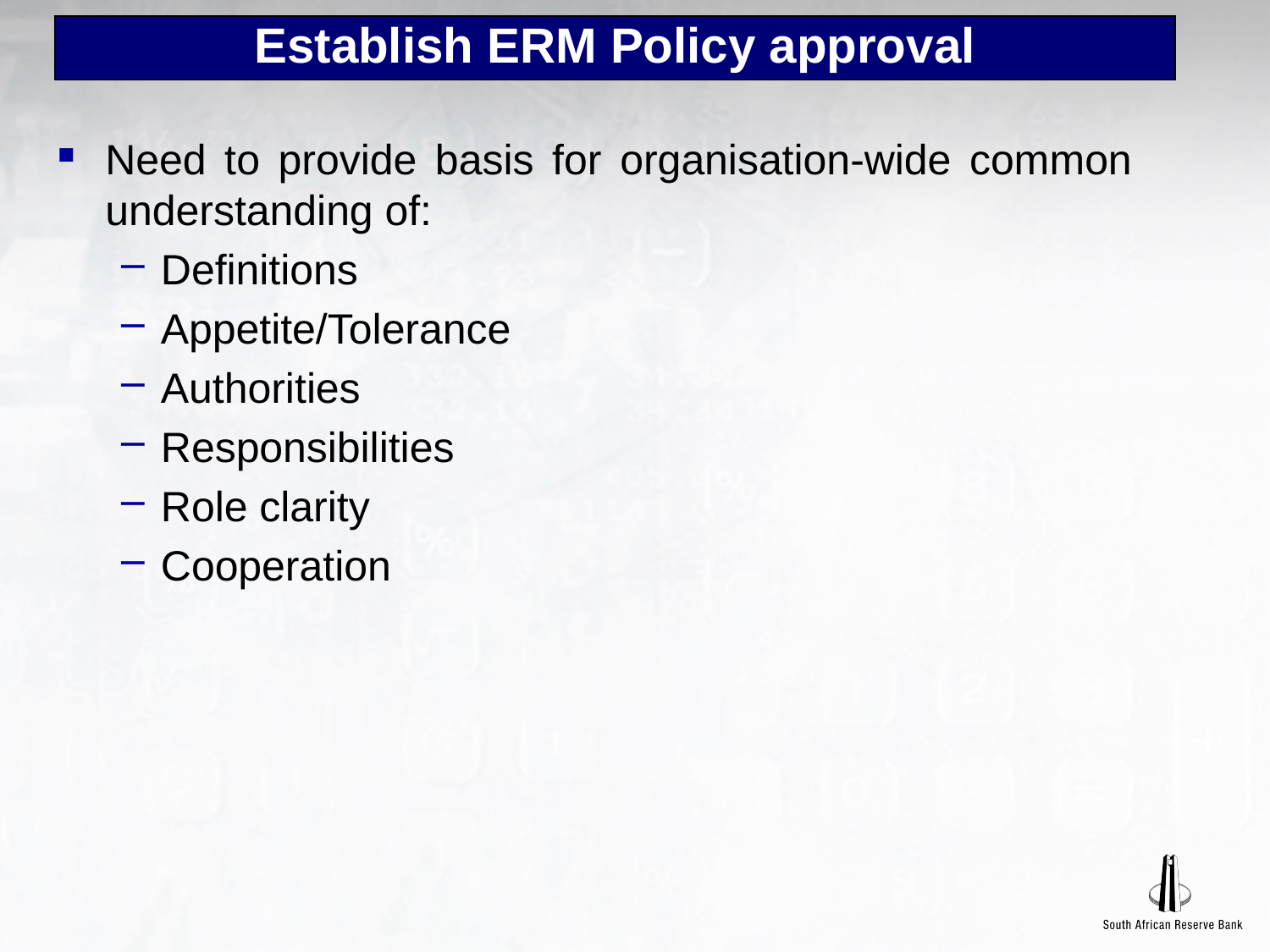

# Establish ERM Policy approval
Need to provide basis for organisation-wide common understanding of:
Definitions
Appetite/Tolerance
Authorities
Responsibilities
Role clarity
Cooperation